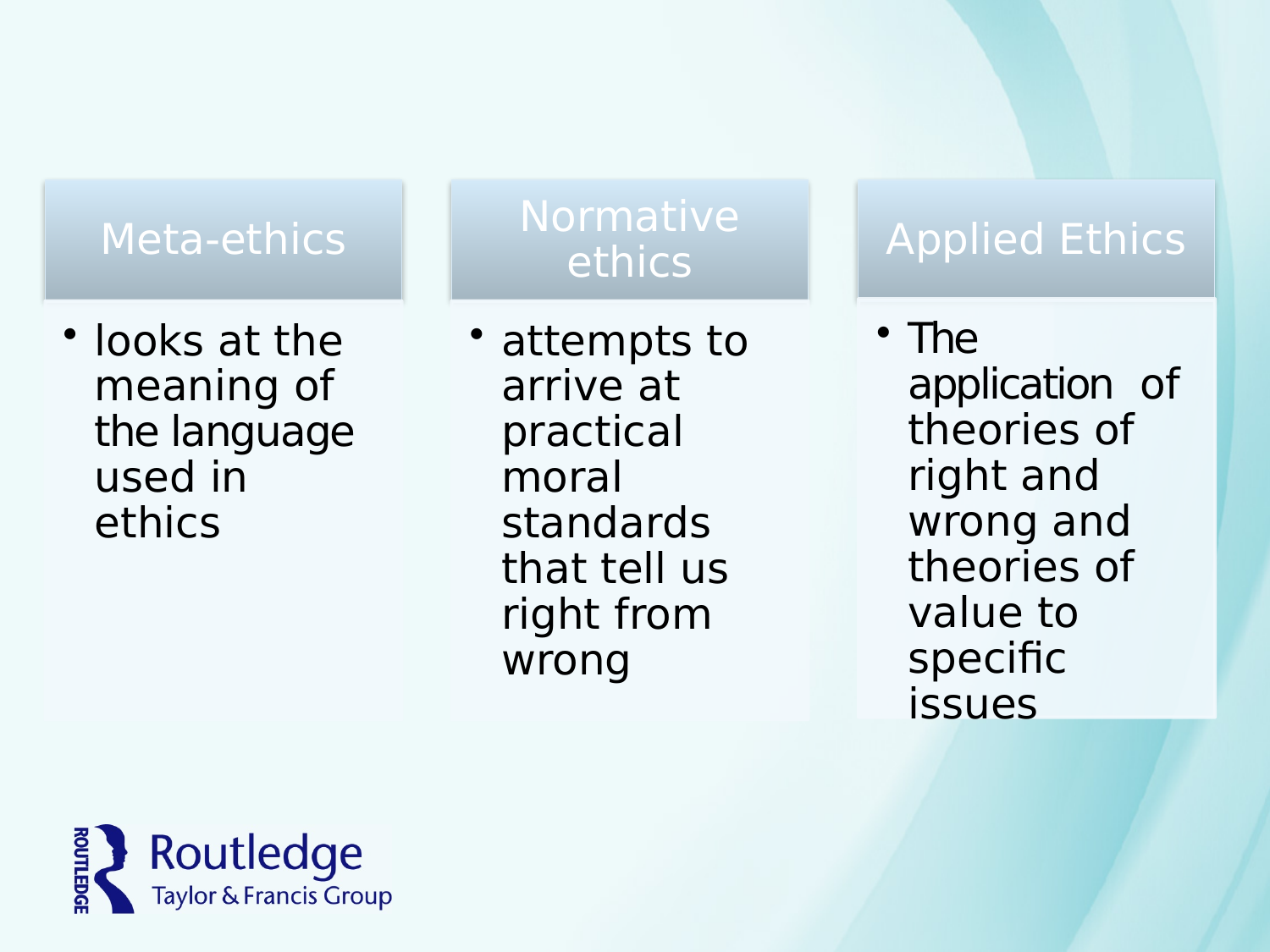

Meta-ethics
looks at the meaning of the language used in ethics
Normative ethics
attempts to arrive at practical moral standards that tell us right from wrong
Applied Ethics
The application  of theories of right and wrong and theories of value to specific issues